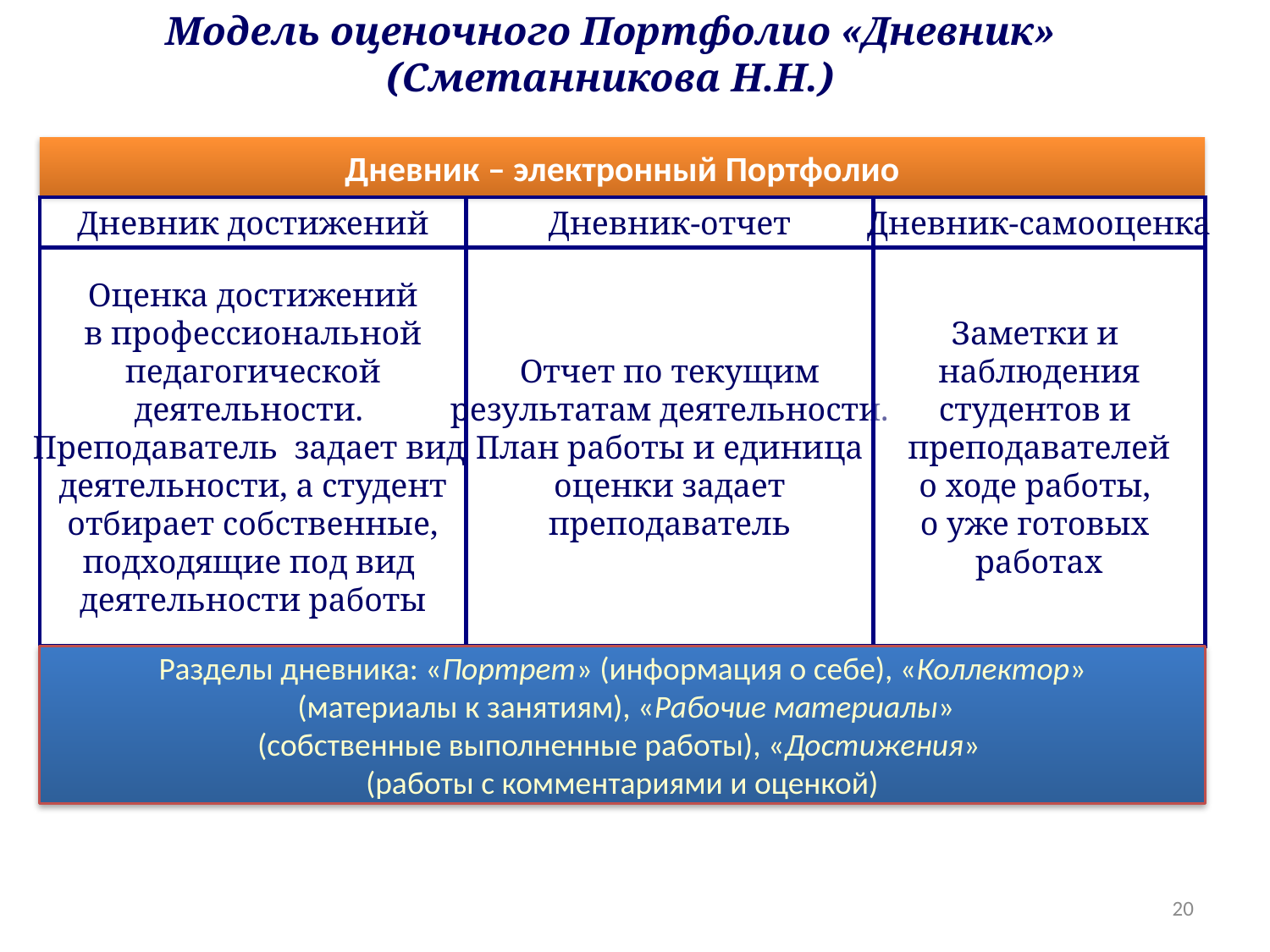

Модель оценочного Портфолио «Дневник» (Сметанникова Н.Н.)
Дневник – электронный Портфолио
Дневник достижений
Дневник-отчет
Дневник-самооценка
Оценка достижений
в профессиональной
педагогической
деятельности.
Преподаватель  задает вид
деятельности, а студент
отбирает собственные,
подходящие под вид
деятельности работы
Отчет по текущим
результатам деятельности.
План работы и единица
оценки задает
преподаватель
Заметки и
наблюдения
студентов и
преподавателей
о ходе работы,
о уже готовых
работах
Разделы дневника: «Портрет» (информация о себе), «Коллектор»
 (материалы к занятиям), «Рабочие материалы»
(собственные выполненные работы), «Достижения»
(работы с комментариями и оценкой)
Разработка электронных оценочных Портфолио
20
20